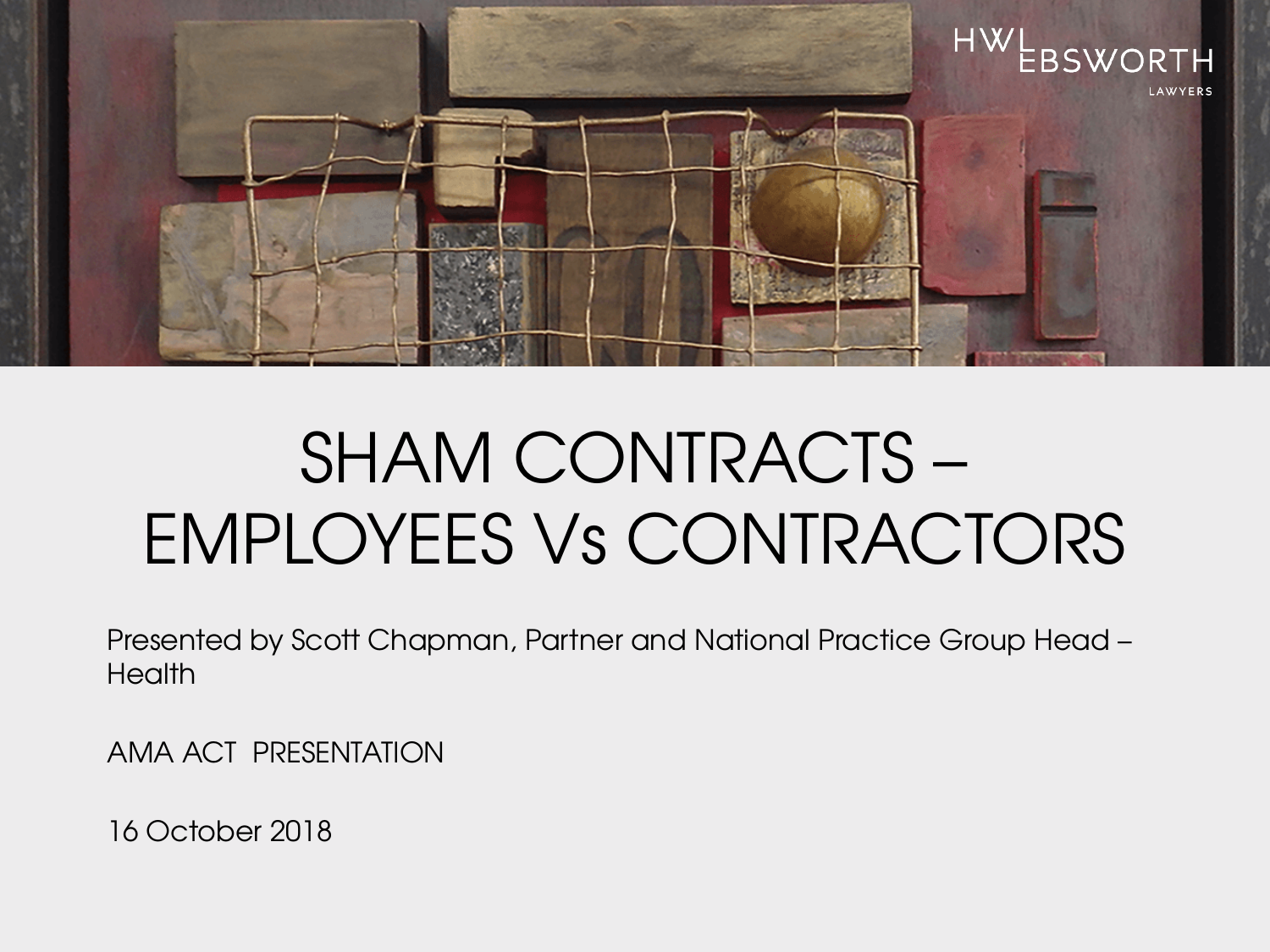

# SHAM CONTRACTS – EMPLOYEES Vs CONTRACTORS
Presented by Scott Chapman, Partner and National Practice Group Head – Health

AMA ACT  PRESENTATION

16 October 2018